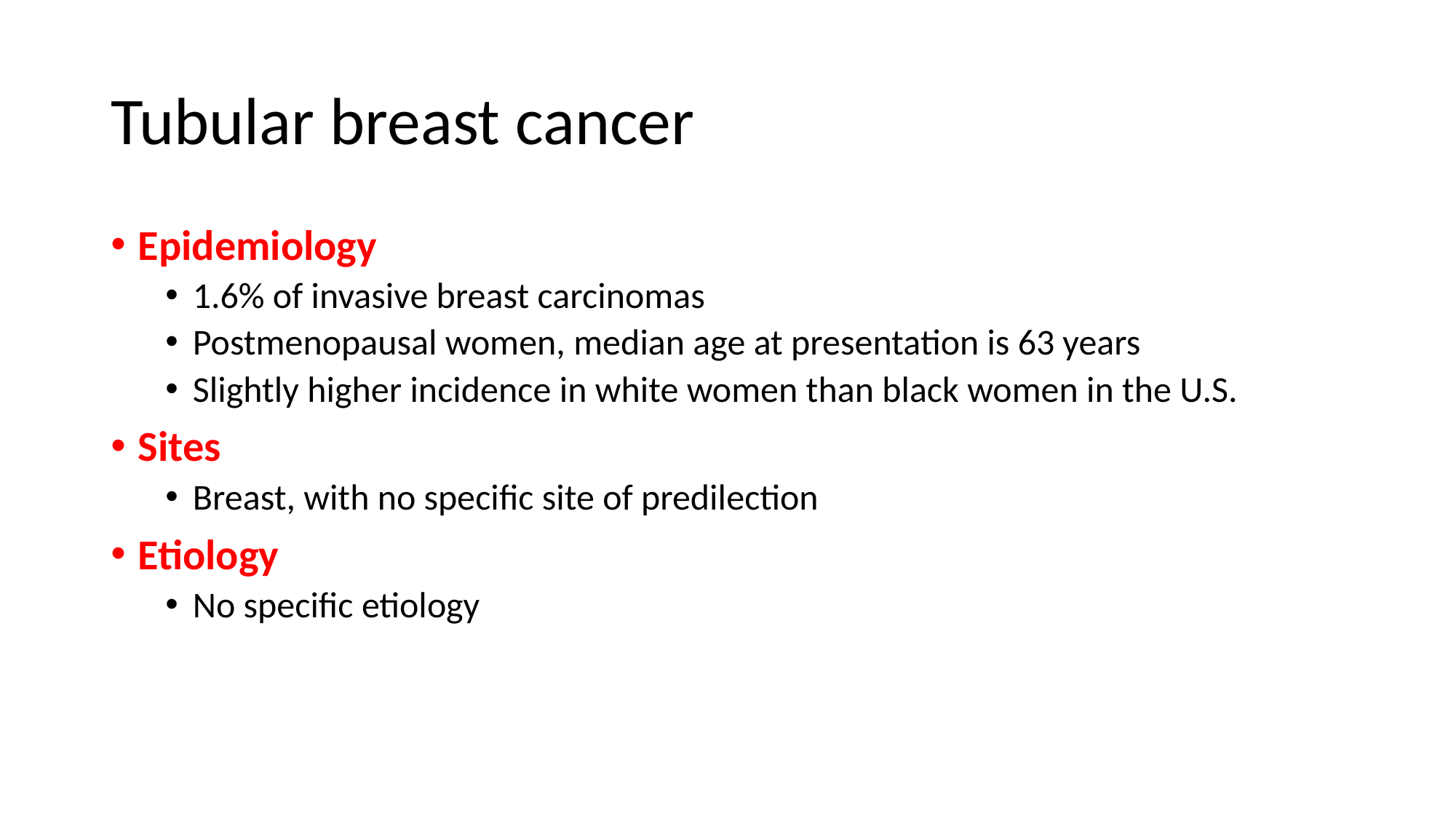

# Tubular breast cancer
Epidemiology
1.6% of invasive breast carcinomas
Postmenopausal women, median age at presentation is 63 years
Slightly higher incidence in white women than black women in the U.S.
Sites
Breast, with no specific site of predilection
Etiology
No specific etiology